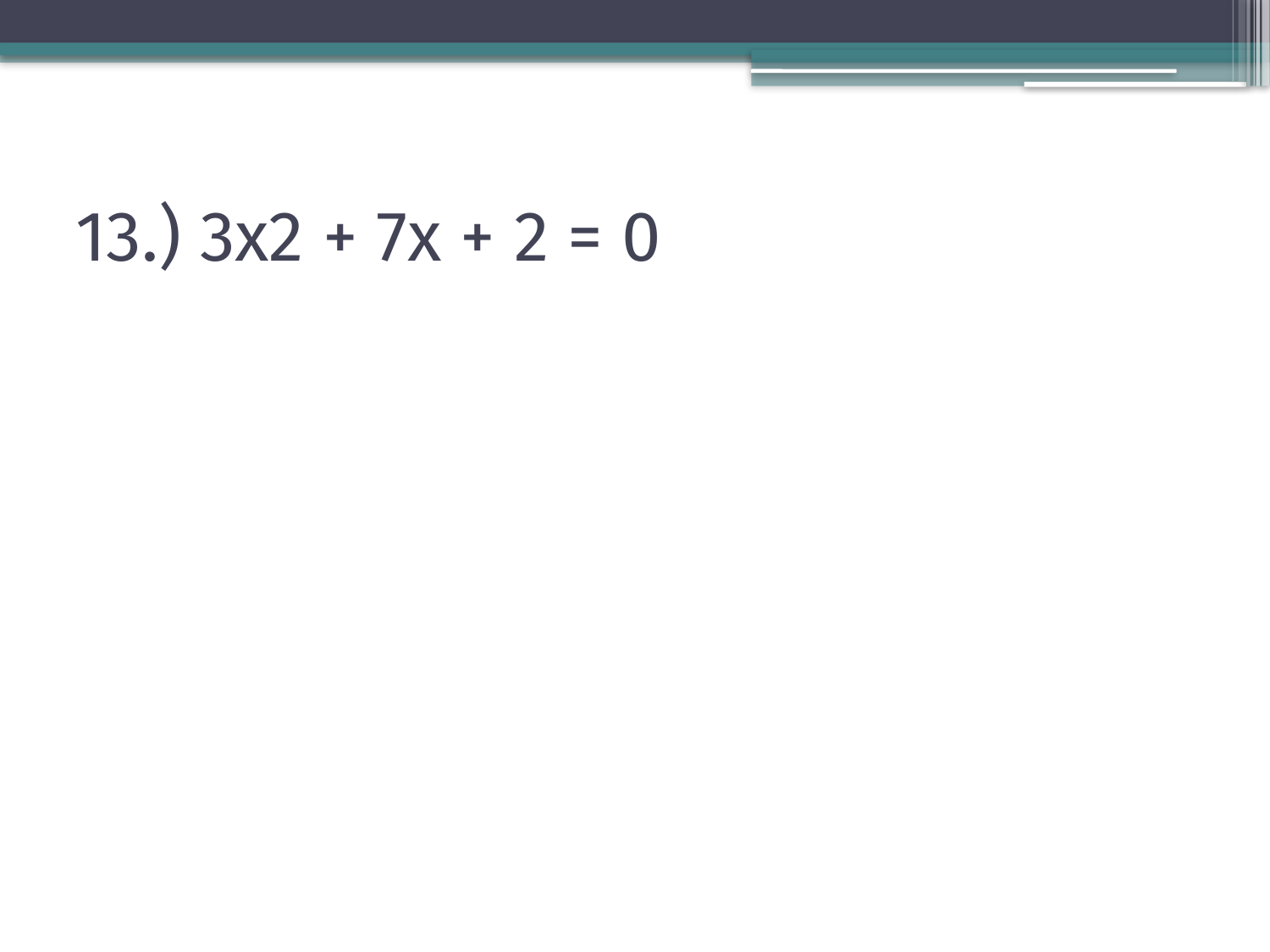

# 13.) 3x2 + 7x + 2 = 0